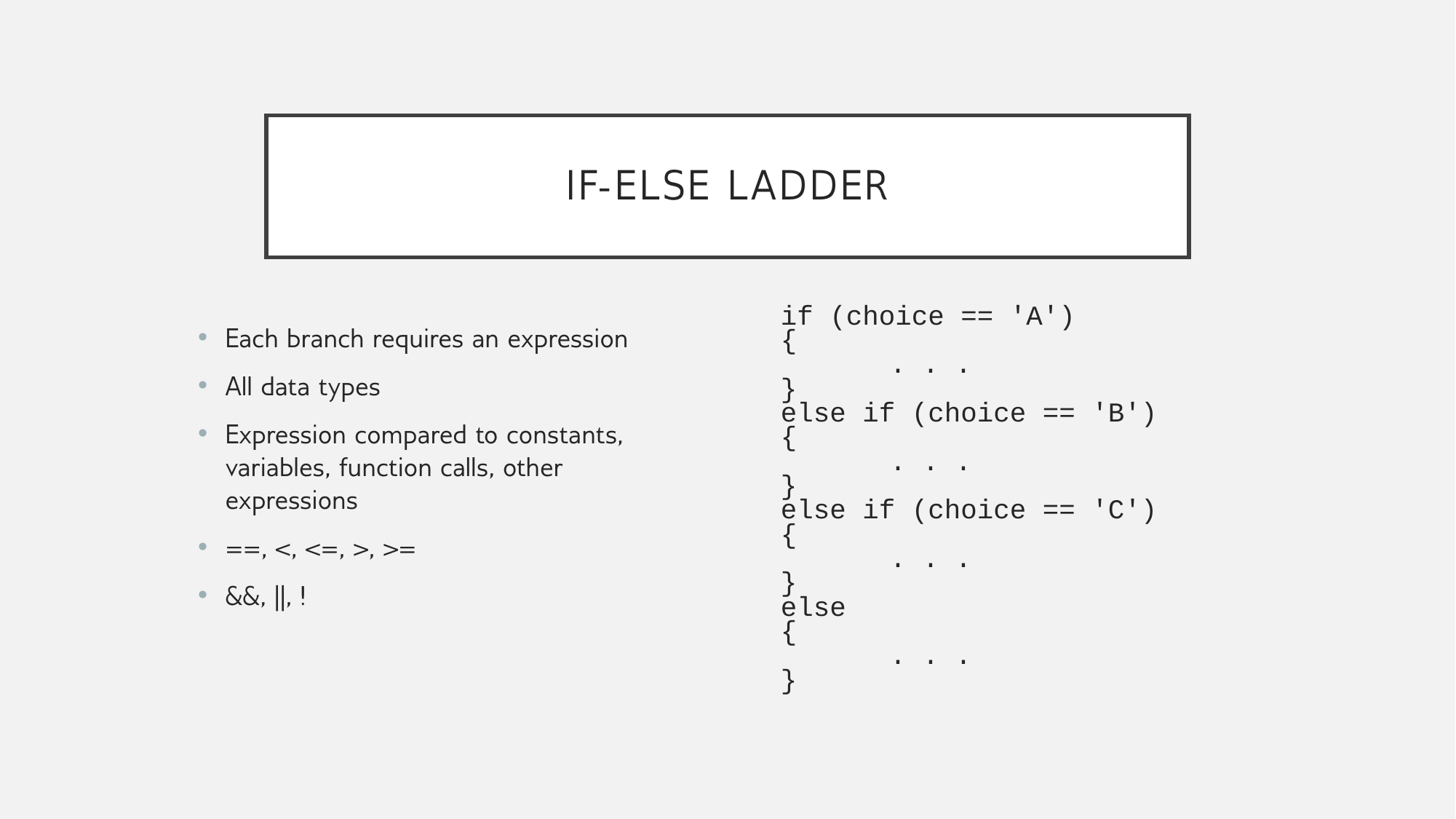

# if-else ladder
if (choice == 'A')
{
	. . .
}
else if (choice == 'B')
{
	. . .
}
else if (choice == 'C')
{
	. . .
}
else
{
	. . .
}
Each branch requires an expression
All data types
Expression compared to constants, variables, function calls, other expressions
==, <, <=, >, >=
&&, ||, !